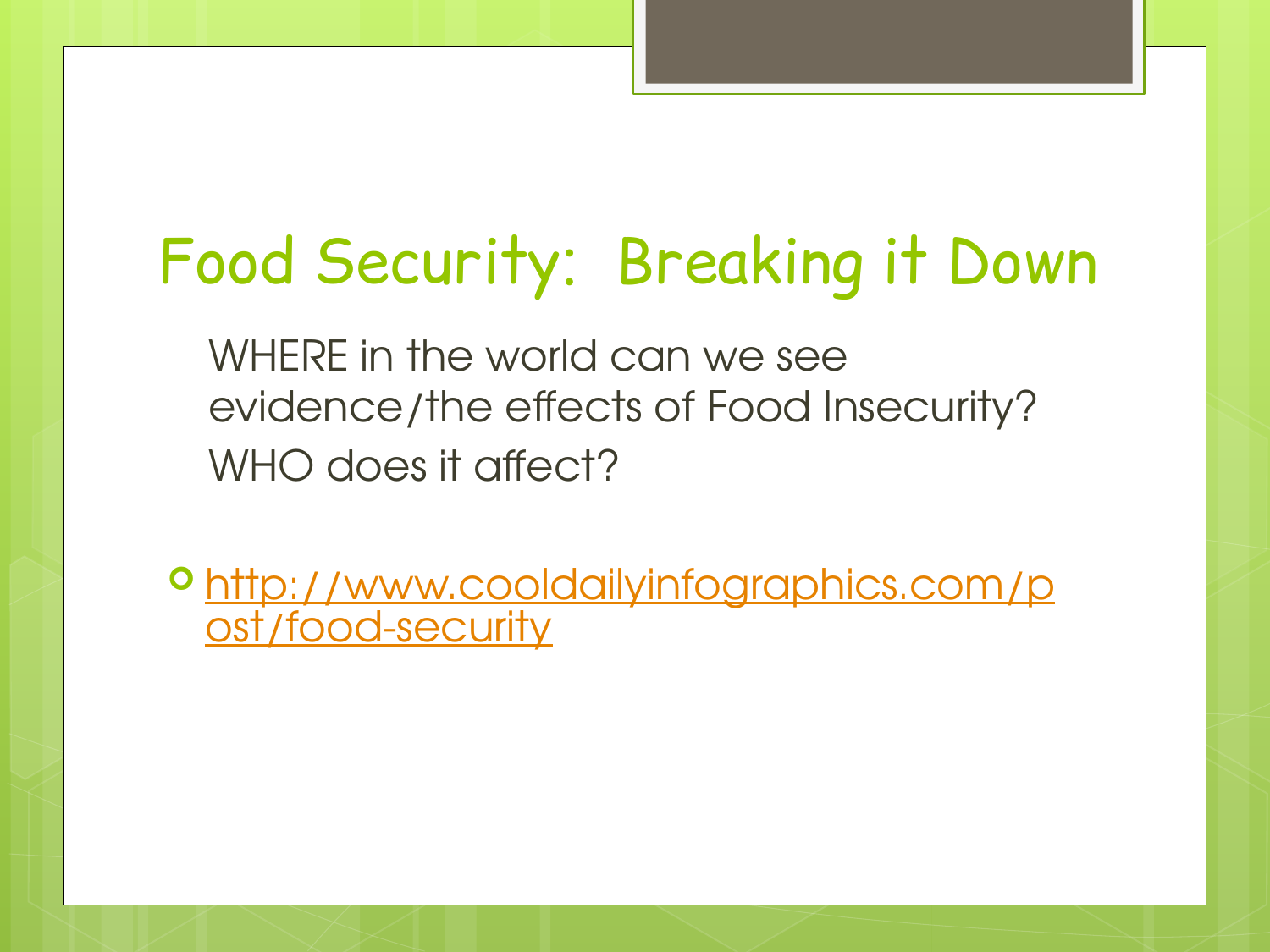

# Food Security:  Breaking it Down
WHERE in the world can we see evidence/the effects of Food Insecurity?
WHO does it affect?

http://www.cooldailyinfographics.com/post/food-security